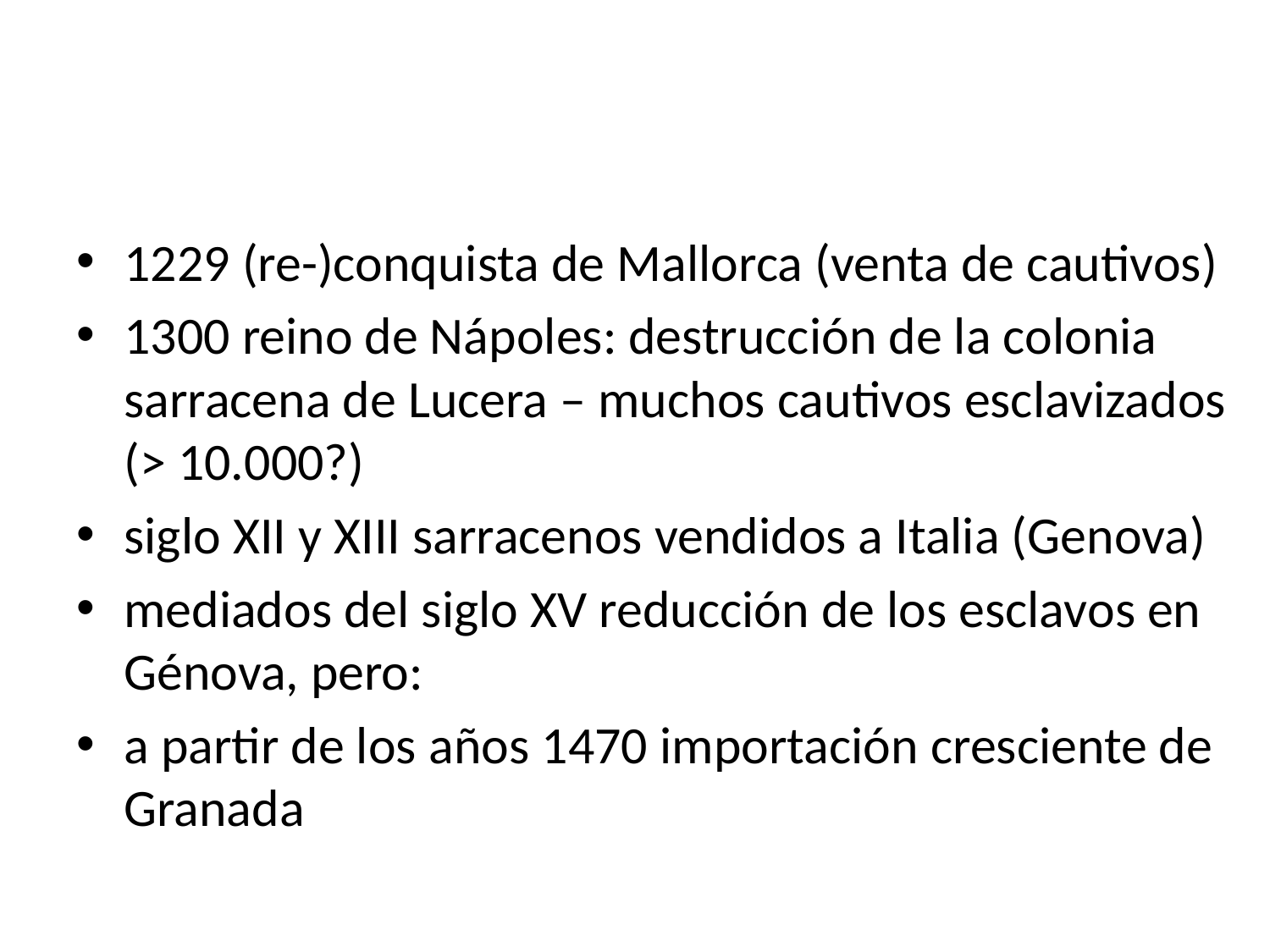

1229 (re-)conquista de Mallorca (venta de cautivos)
1300 reino de Nápoles: destrucción de la colonia sarracena de Lucera – muchos cautivos esclavizados (> 10.000?)
siglo XII y XIII sarracenos vendidos a Italia (Genova)
mediados del siglo XV reducción de los esclavos en Génova, pero:
a partir de los años 1470 importación cresciente de Granada